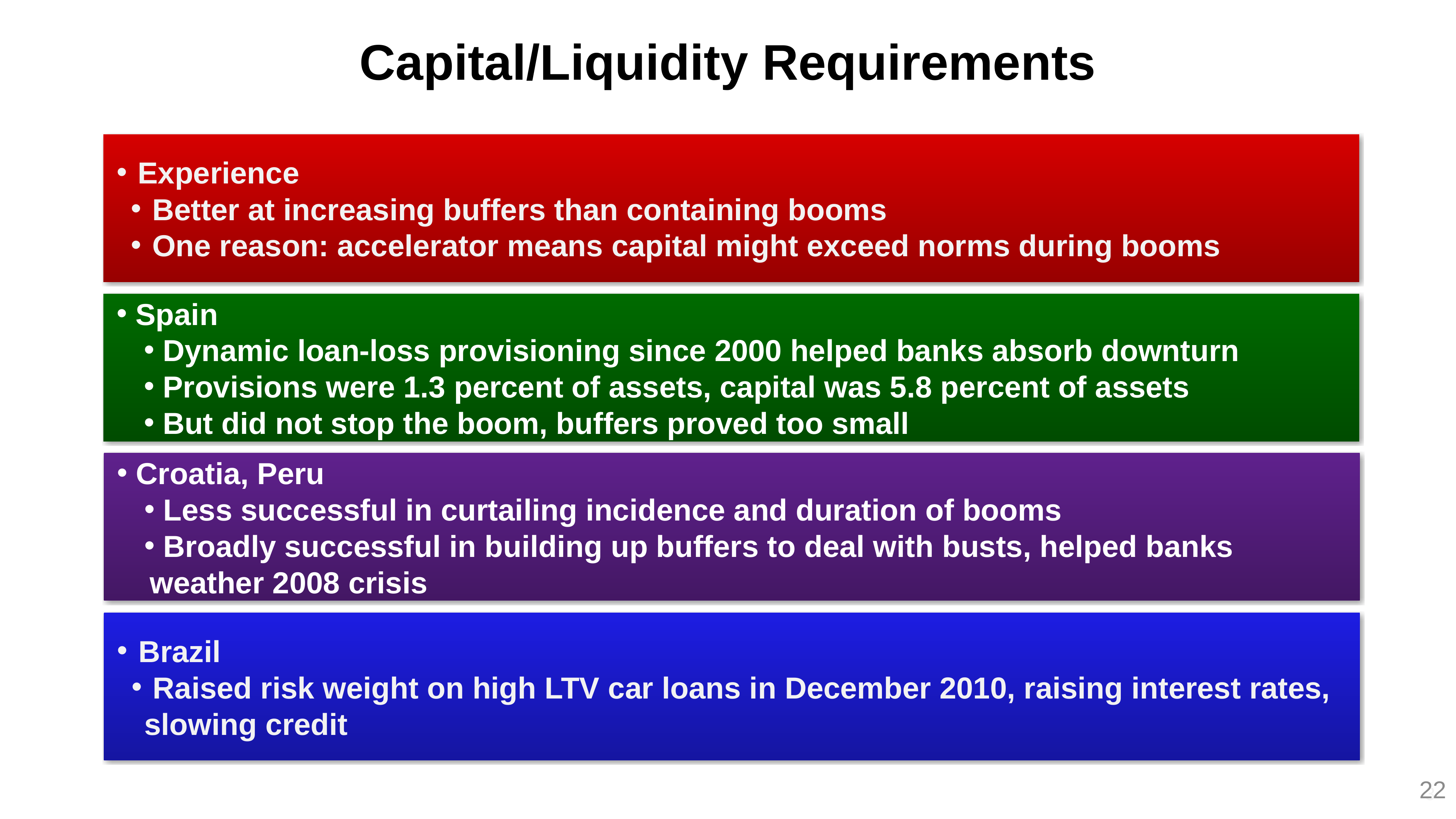

Capital/Liquidity Requirements
 Experience
 Better at increasing buffers than containing booms
 One reason: accelerator means capital might exceed norms during booms
 Spain
 Dynamic loan-loss provisioning since 2000 helped banks absorb downturn
 Provisions were 1.3 percent of assets, capital was 5.8 percent of assets
 But did not stop the boom, buffers proved too small
 Croatia, Peru
 Less successful in curtailing incidence and duration of booms
 Broadly successful in building up buffers to deal with busts, helped banks weather 2008 crisis
 Brazil
 Raised risk weight on high LTV car loans in December 2010, raising interest rates, slowing credit
22
3